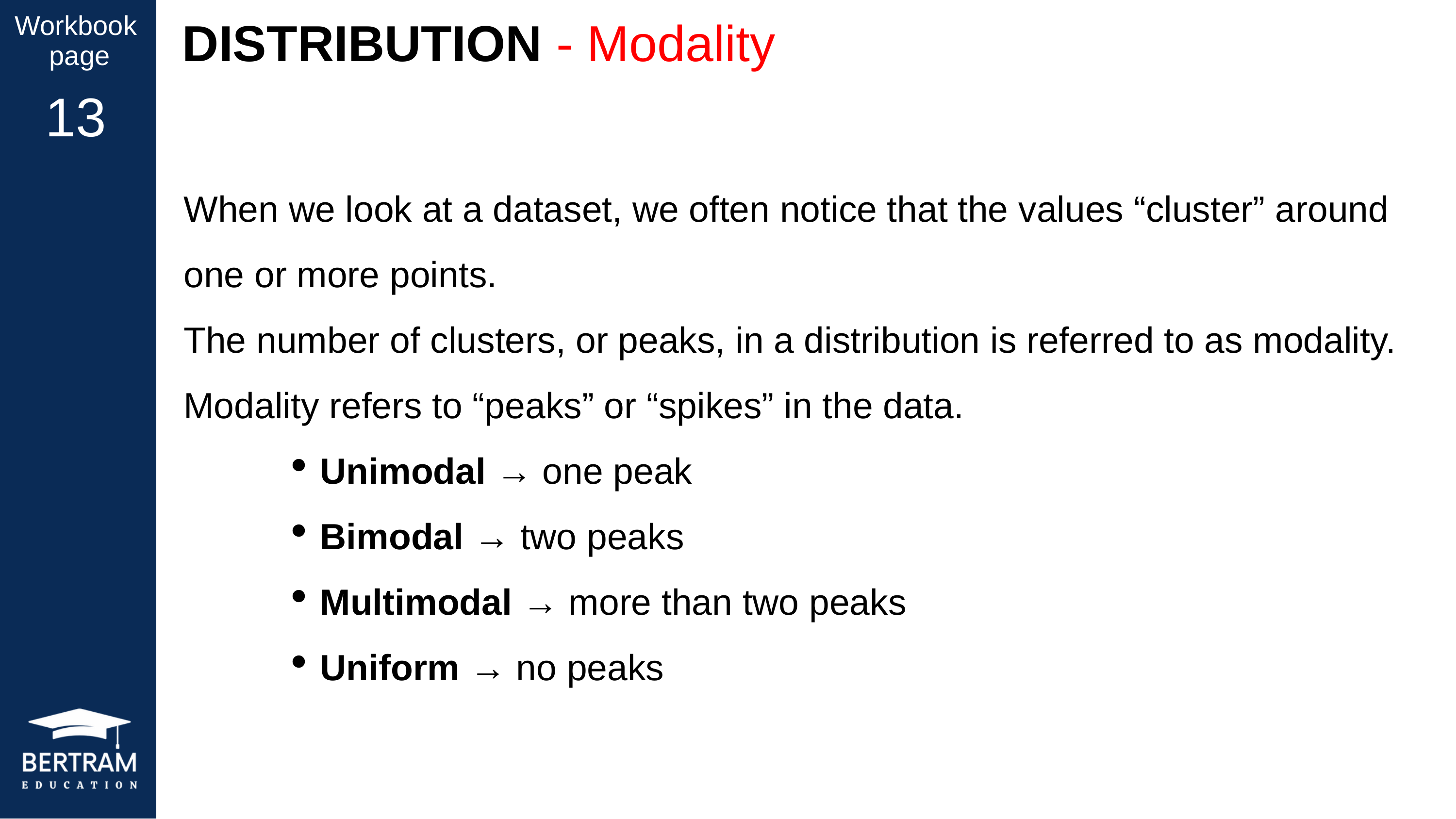

DISTRIBUTION - Modality
Workbook
page
13
When we look at a dataset, we often notice that the values “cluster” around one or more points.
The number of clusters, or peaks, in a distribution is referred to as modality. Modality refers to “peaks” or “spikes” in the data.
Unimodal → one peak
Bimodal → two peaks
Multimodal → more than two peaks
Uniform → no peaks